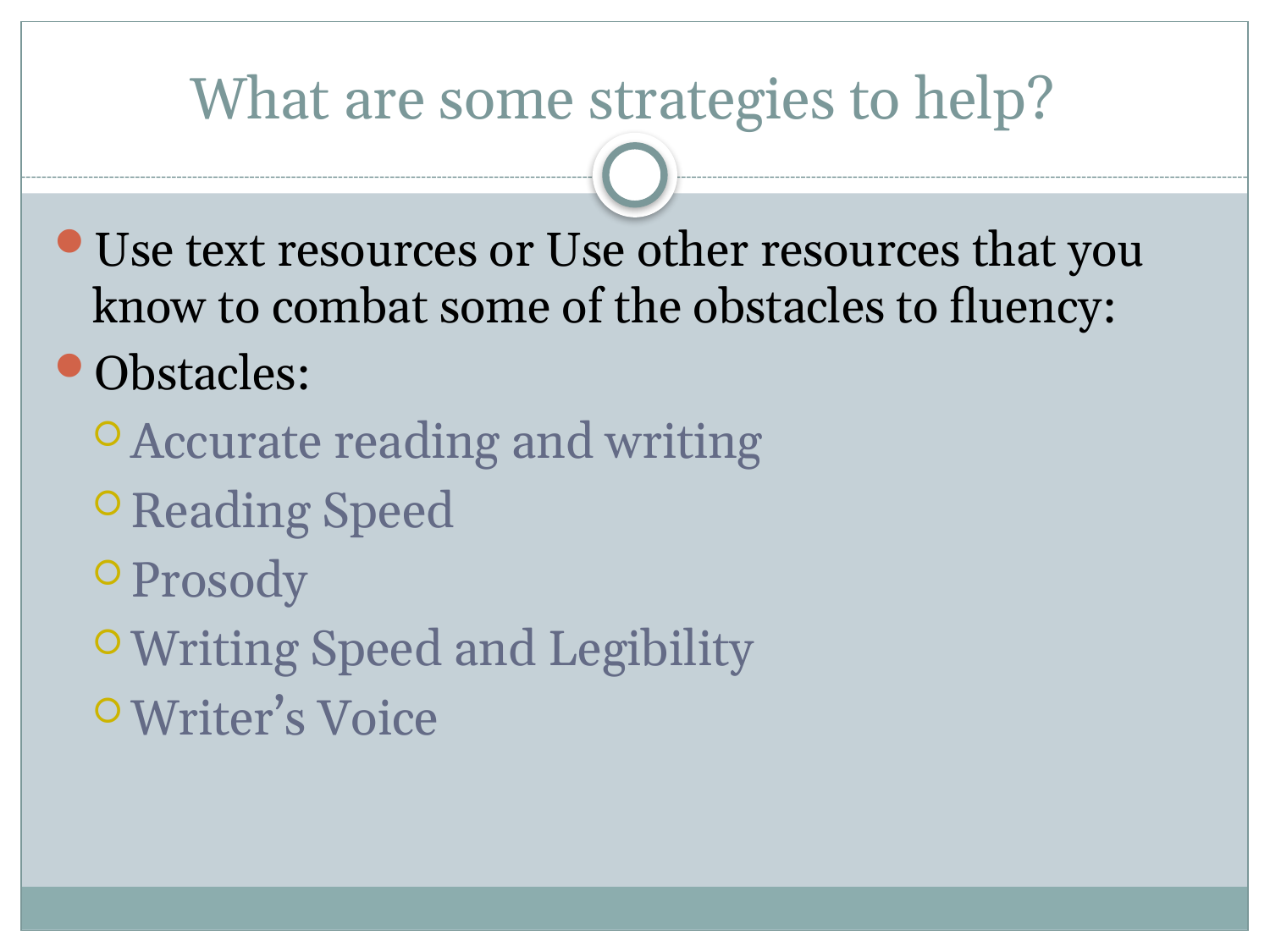

# What are some strategies to help?
Use text resources or Use other resources that you know to combat some of the obstacles to fluency:
Obstacles:
Accurate reading and writing
Reading Speed
Prosody
Writing Speed and Legibility
Writer’s Voice